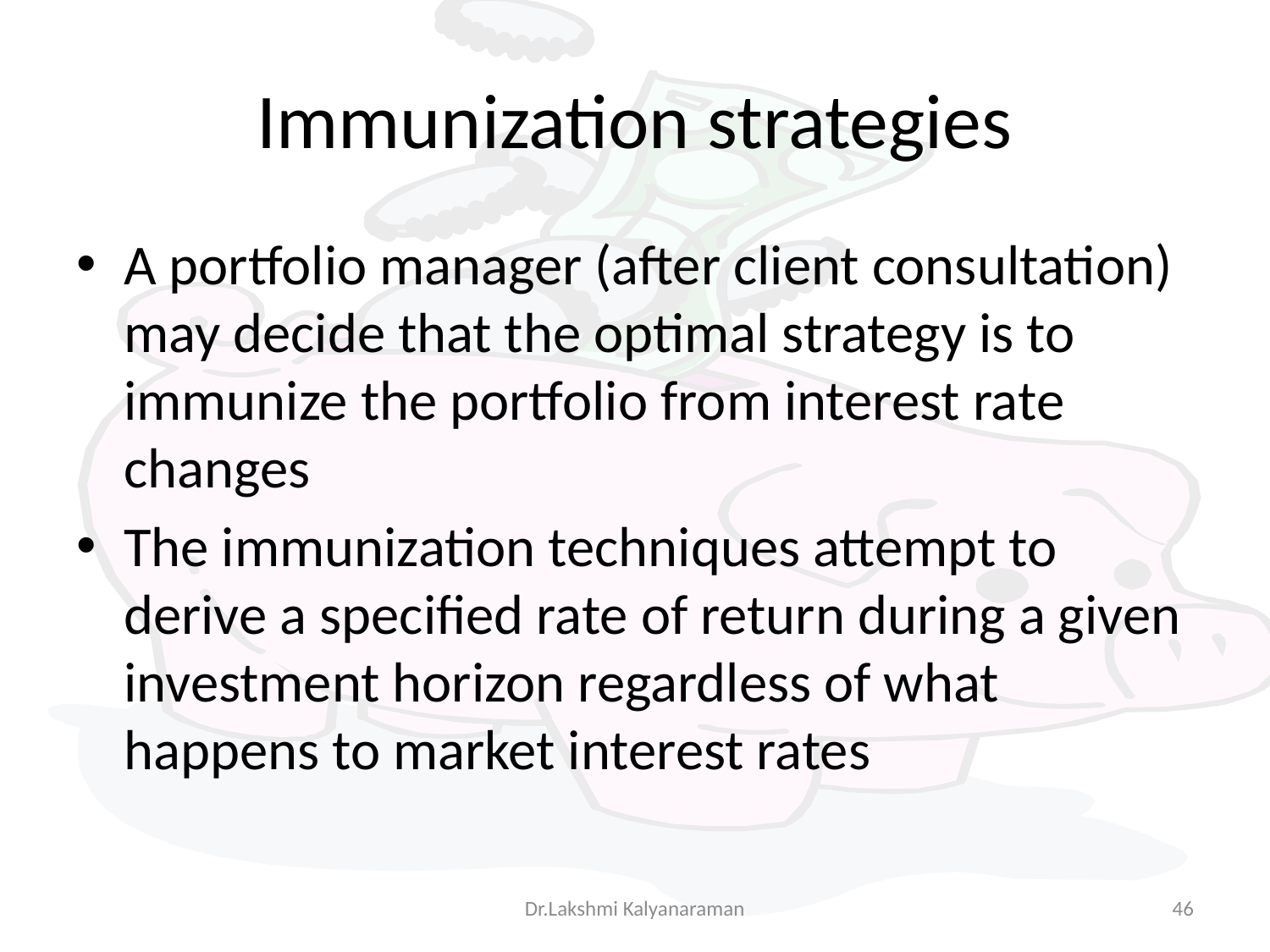

# Immunization strategies
A portfolio manager (after client consultation) may decide that the optimal strategy is to immunize the portfolio from interest rate changes
The immunization techniques attempt to derive a specified rate of return during a given investment horizon regardless of what happens to market interest rates

Dr.Lakshmi Kalyanaraman
46